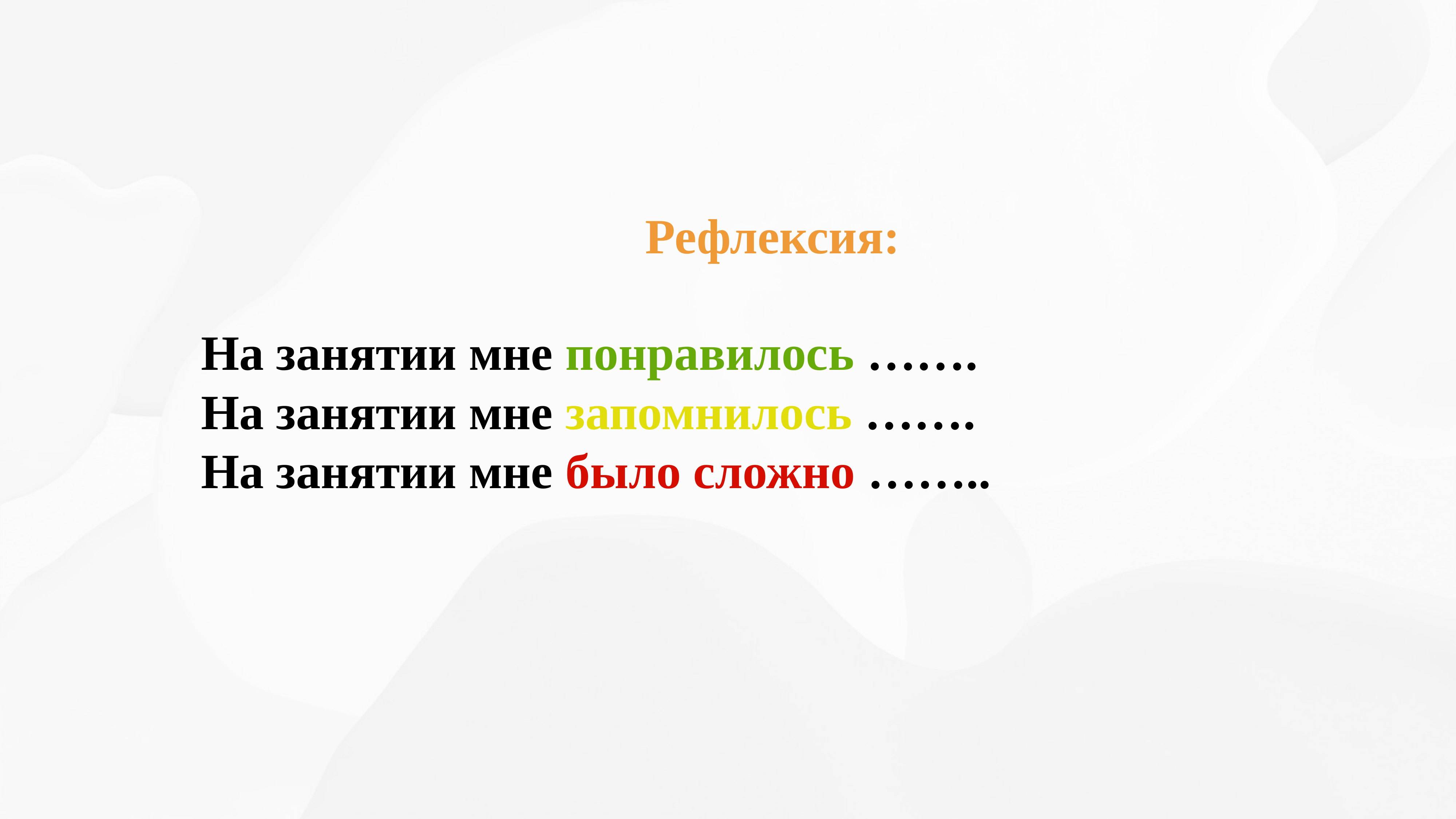

Рефлексия:
На занятии мне понравилось …….
На занятии мне запомнилось …….
На занятии мне было сложно ……..